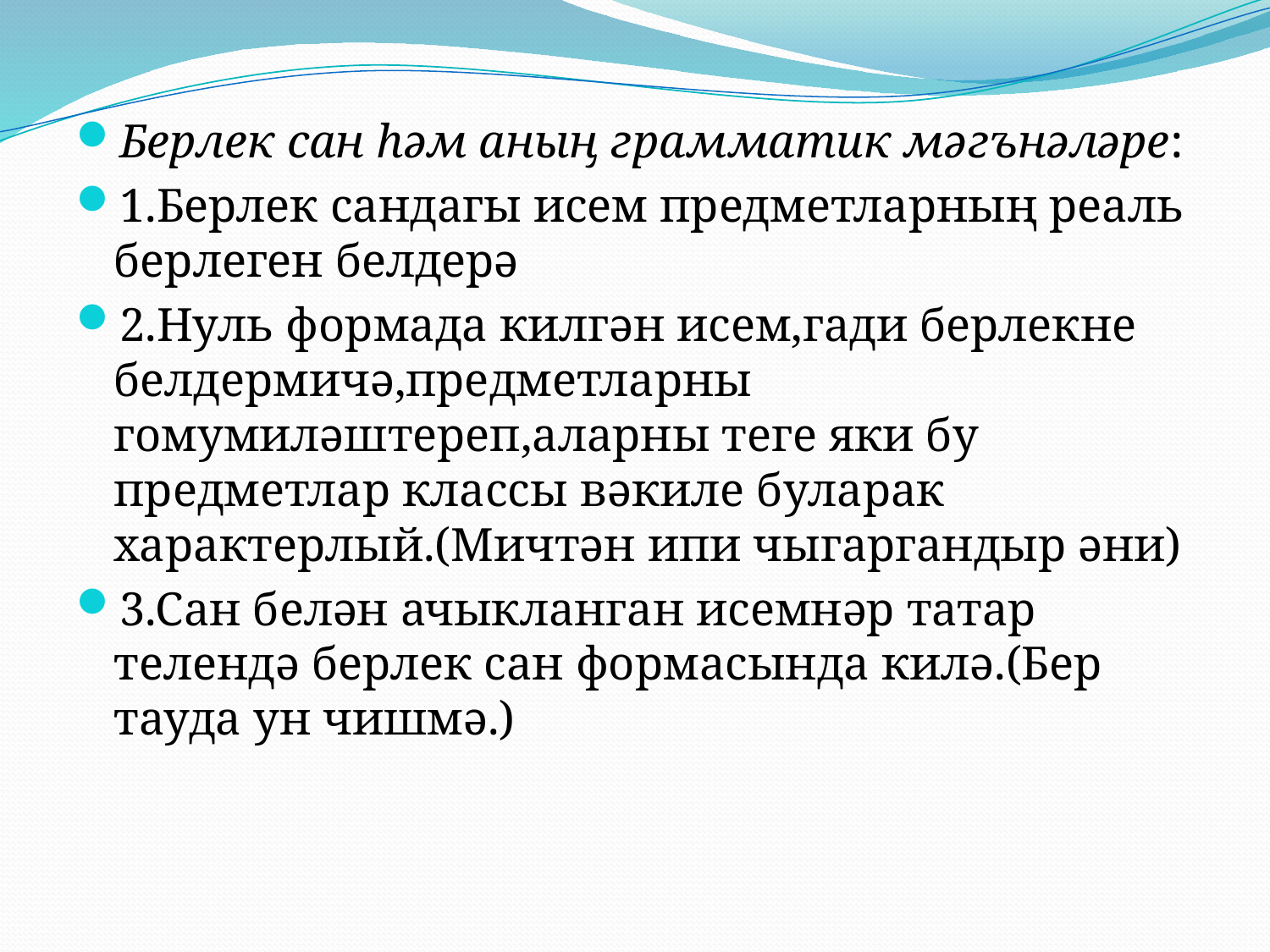

Берлек сан һәм аның грамматик мәгънәләре:
1.Берлек сандагы исем предметларның реаль берлеген белдерә
2.Нуль формада килгән исем,гади берлекне белдермичә,предметларны гомумиләштереп,аларны теге яки бу предметлар классы вәкиле буларак характерлый.(Мичтән ипи чыгаргандыр әни)
3.Сан белән ачыкланган исемнәр татар телендә берлек сан формасында килә.(Бер тауда ун чишмә.)